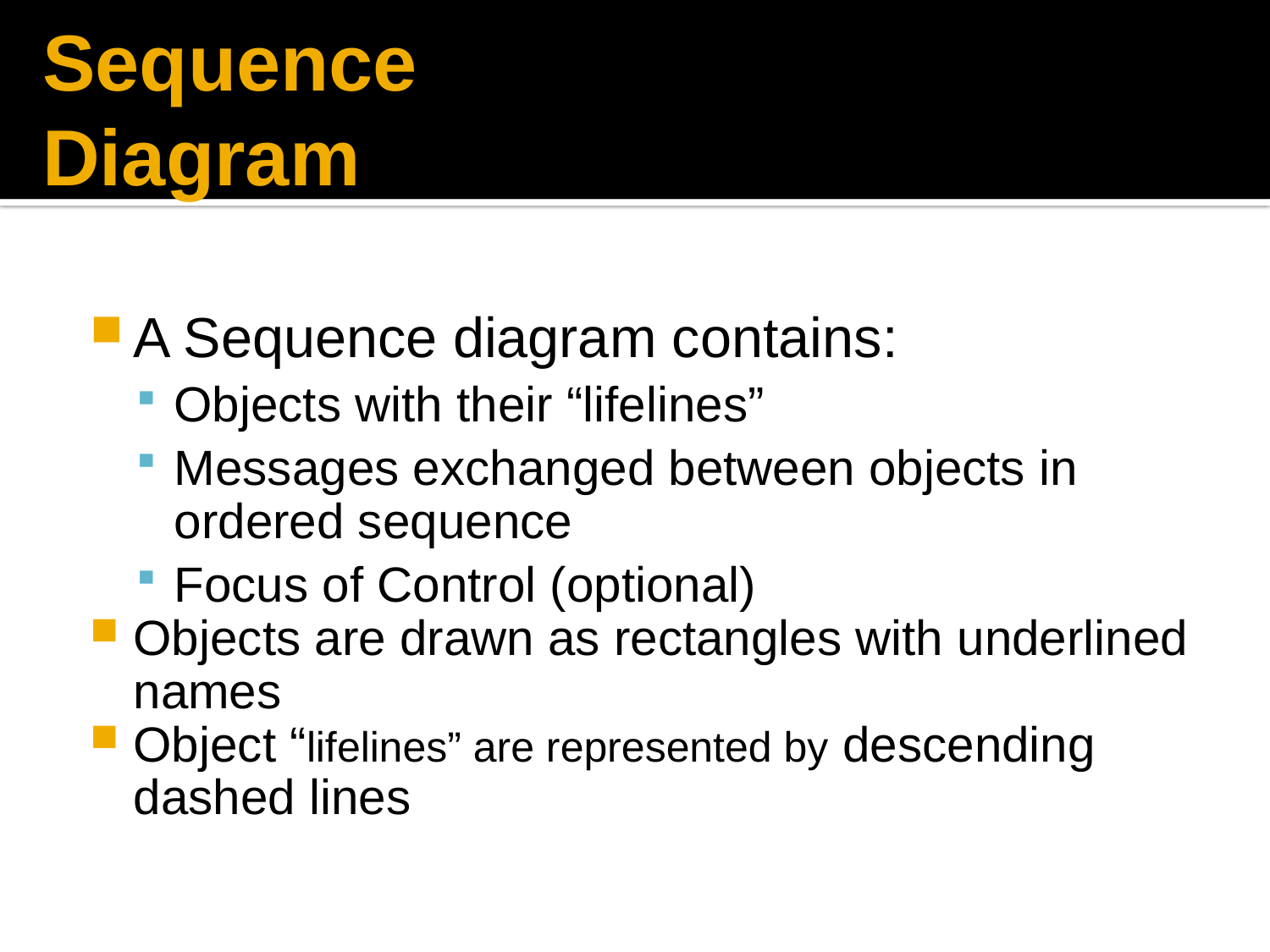

# Sequence Diagram
A Sequence diagram contains:
Objects with their “lifelines”
Messages exchanged between objects in ordered sequence
Focus of Control (optional)
Objects are drawn as rectangles with underlined names
Object “lifelines” are represented by descending dashed lines